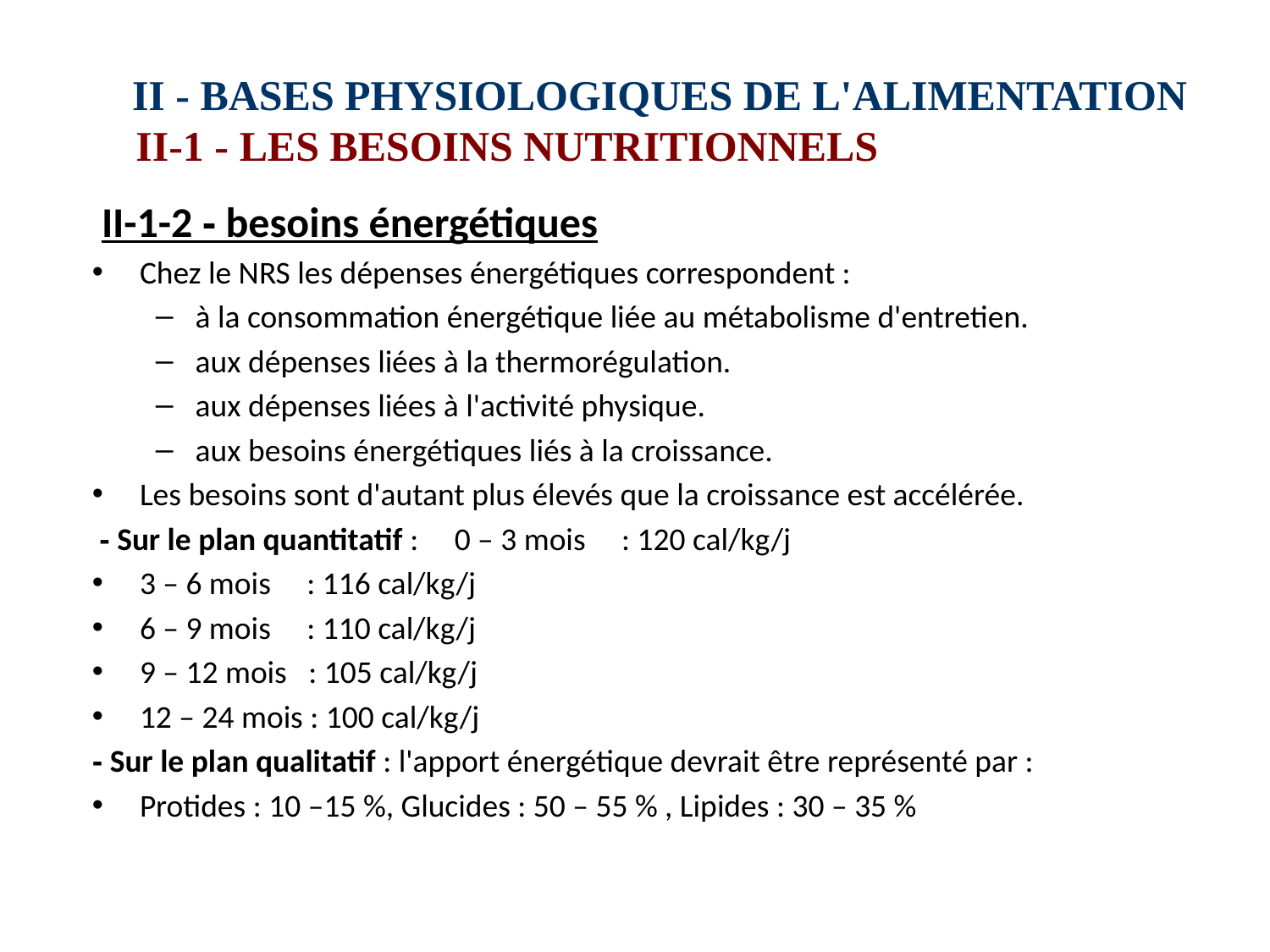

# II ‑ BASES PHYSIOLOGIQUES DE L'ALIMENTATION II-1 ‑ LES BESOINS NUTRITIONNELS
 II-1-2 ‑ besoins énergétiques
Chez le NRS les dépenses énergétiques correspondent :
à la consommation énergétique liée au métabolisme d'entretien.
aux dépenses liées à la thermorégulation.
aux dépenses liées à l'activité physique.
aux besoins énergétiques liés à la croissance.
Les besoins sont d'autant plus élevés que la croissance est accélérée.
 ‑ Sur le plan quantitatif :     0 – 3 mois     : 120 cal/kg/j
3 – 6 mois     : 116 cal/kg/j
6 – 9 mois     : 110 cal/kg/j
9 – 12 mois   : 105 cal/kg/j
12 – 24 mois : 100 cal/kg/j
‑ Sur le plan qualitatif : l'apport énergétique devrait être représenté par :
Protides : 10 –15 %, Glucides : 50 – 55 % , Lipides : 30 – 35 %